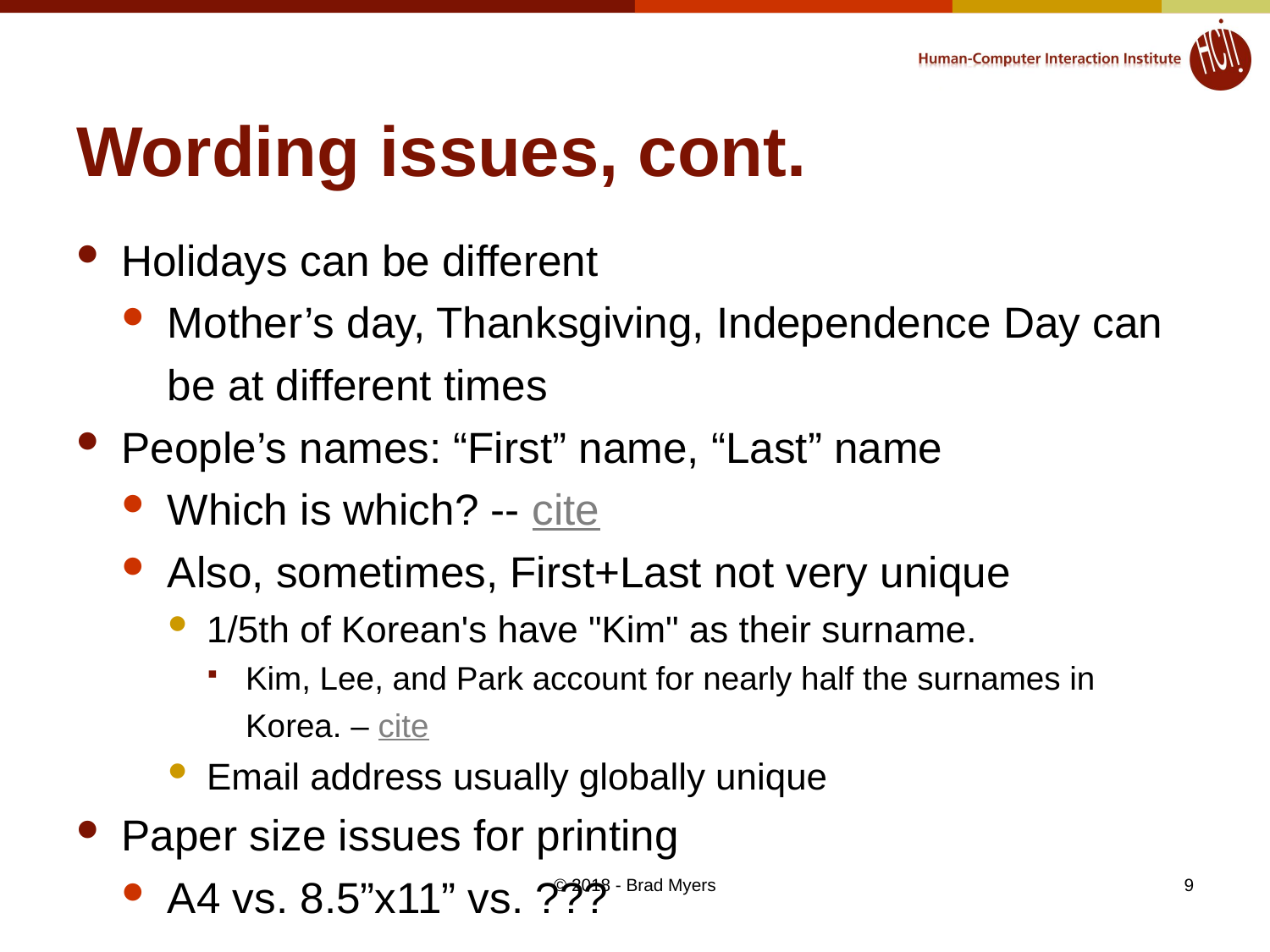

# Wording issues, cont.
Holidays can be different
Mother’s day, Thanksgiving, Independence Day can be at different times
People’s names: “First” name, “Last” name
Which is which? -- cite
Also, sometimes, First+Last not very unique
1/5th of Korean's have "Kim" as their surname.
Kim, Lee, and Park account for nearly half the surnames in Korea. – cite
Email address usually globally unique
Paper size issues for printing
A4 vs. 8.5”x11” vs. ???
© 2018 - Brad Myers
9